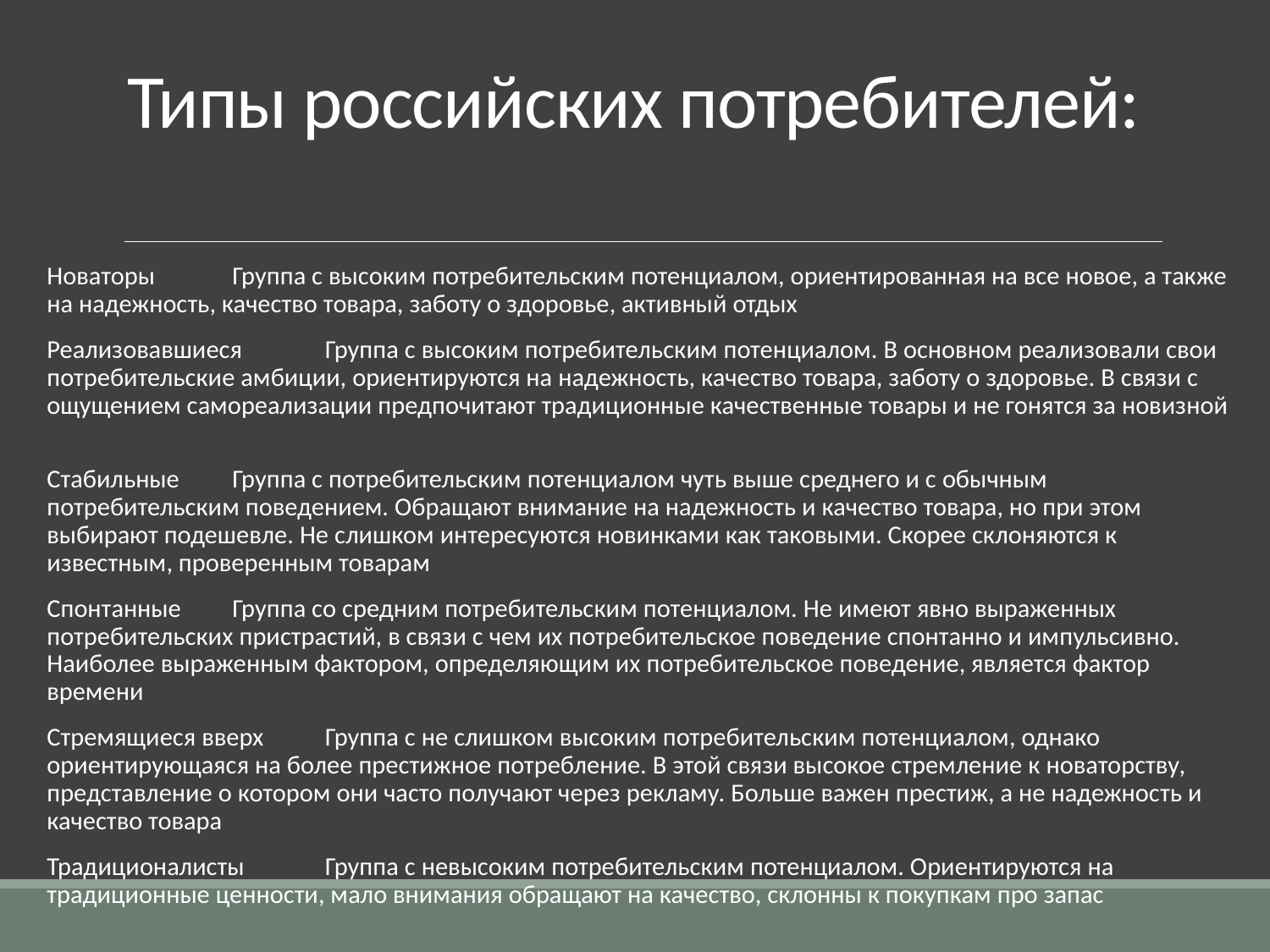

# Типы российских потребителей:
Новаторы	Группа с высоким потребительским потенциалом, ориентированная на все новое, а также на надежность, качество товара, заботу о здоровье, активный отдых
Реализовавшиеся	Группа с высоким потребительским потенциалом. В основном реализовали свои потребительские амбиции, ориентируются на надежность, качество товара, заботу о здоровье. В связи с ощущением самореализации предпочитают традиционные качественные товары и не гонятся за новизной
Стабильные	Группа с потребительским потенциалом чуть выше среднего и с обычным потребительским поведением. Обращают внимание на надежность и качество товара, но при этом выбирают подешевле. Не слишком интересуются новинками как таковыми. Скорее склоняются к известным, проверенным товарам
Спонтанные	Группа со средним потребительским потенциалом. Не имеют явно выраженных потребительских пристрастий, в связи с чем их потребительское поведение спонтанно и импульсивно. Наиболее выраженным фактором, определяющим их потребительское поведение, является фактор времени
Стремящиеся вверх	Группа с не слишком высоким потребительским потенциалом, однако ориентирующаяся на более престижное потребление. В этой связи высокое стремление к новаторству, представление о котором они часто получают через рекламу. Больше важен престиж, а не надежность и качество товара
Традиционалисты	Группа с невысоким потребительским потенциалом. Ориентируются на традиционные ценности, мало внимания обращают на качество, склонны к покупкам про запас